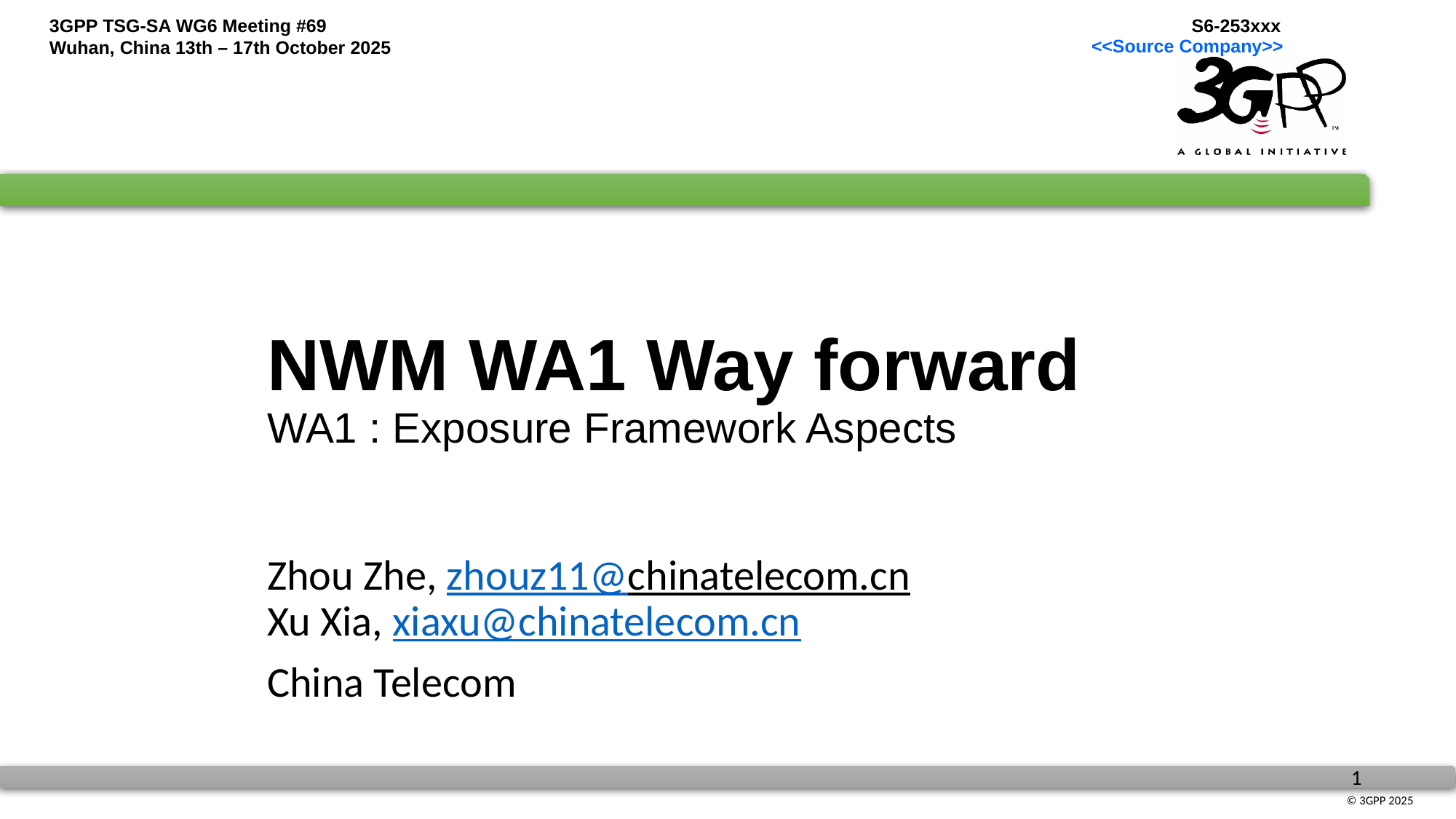

# NWM WA1 Way forward WA1 : Exposure Framework Aspects
Zhou Zhe, zhouz11@chinatelecom.cn
Xu Xia, xiaxu@chinatelecom.cn
China Telecom